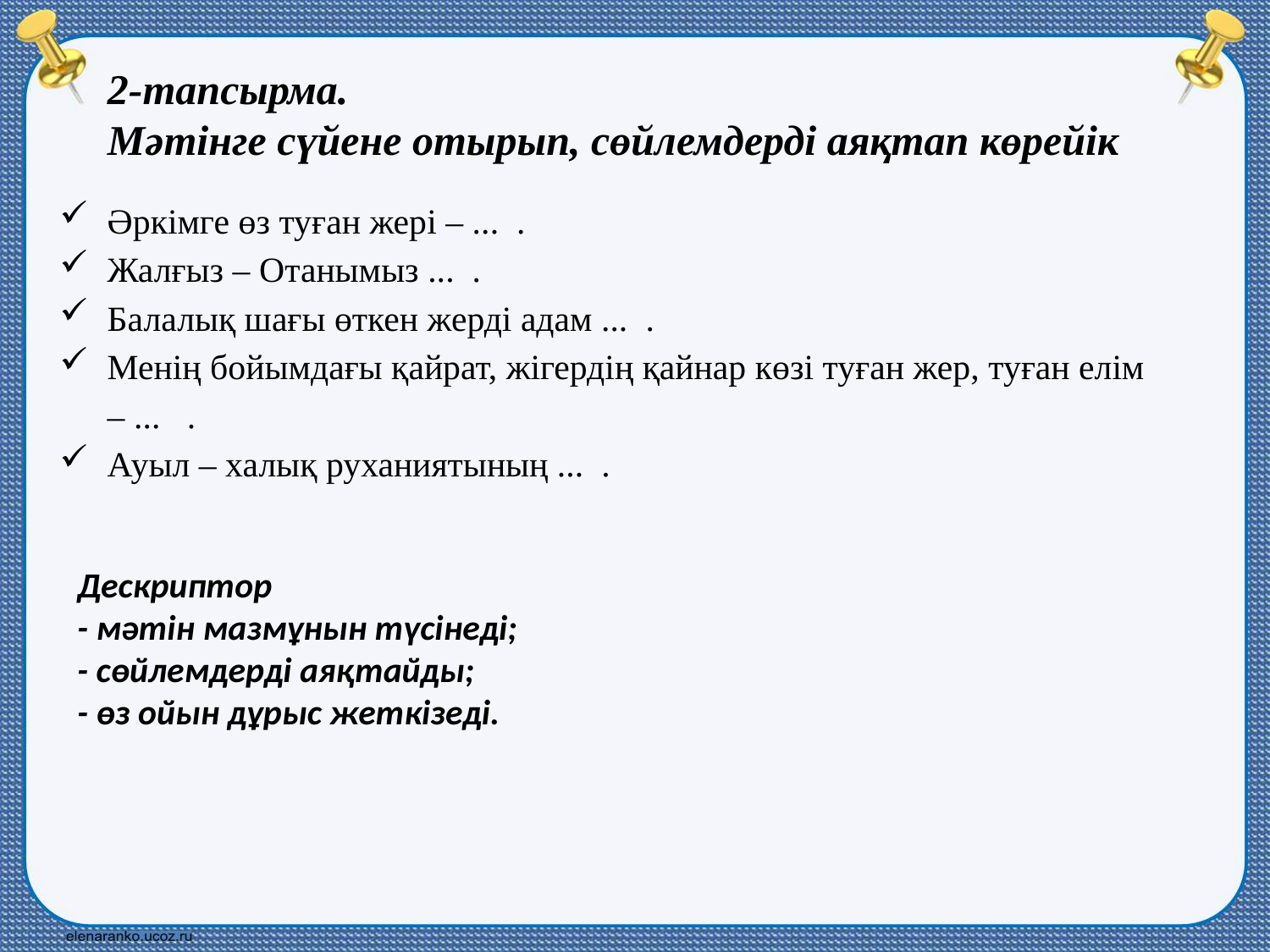

2-тапсырма.
Мәтінге сүйене отырып, сөйлемдерді аяқтап көрейік

Әркімге өз туған жері – ...  .
Жалғыз – Отанымыз ...  .
Балалық шағы өткен жерді адам ...  .
Менің бойымдағы қайрат, жігердің қайнар көзі туған жер, туған елім – ...   .
Ауыл – халық руханиятының ...  .
Дескриптор
- мәтін мазмұнын түсінеді;
- сөйлемдерді аяқтайды;
- өз ойын дұрыс жеткізеді.